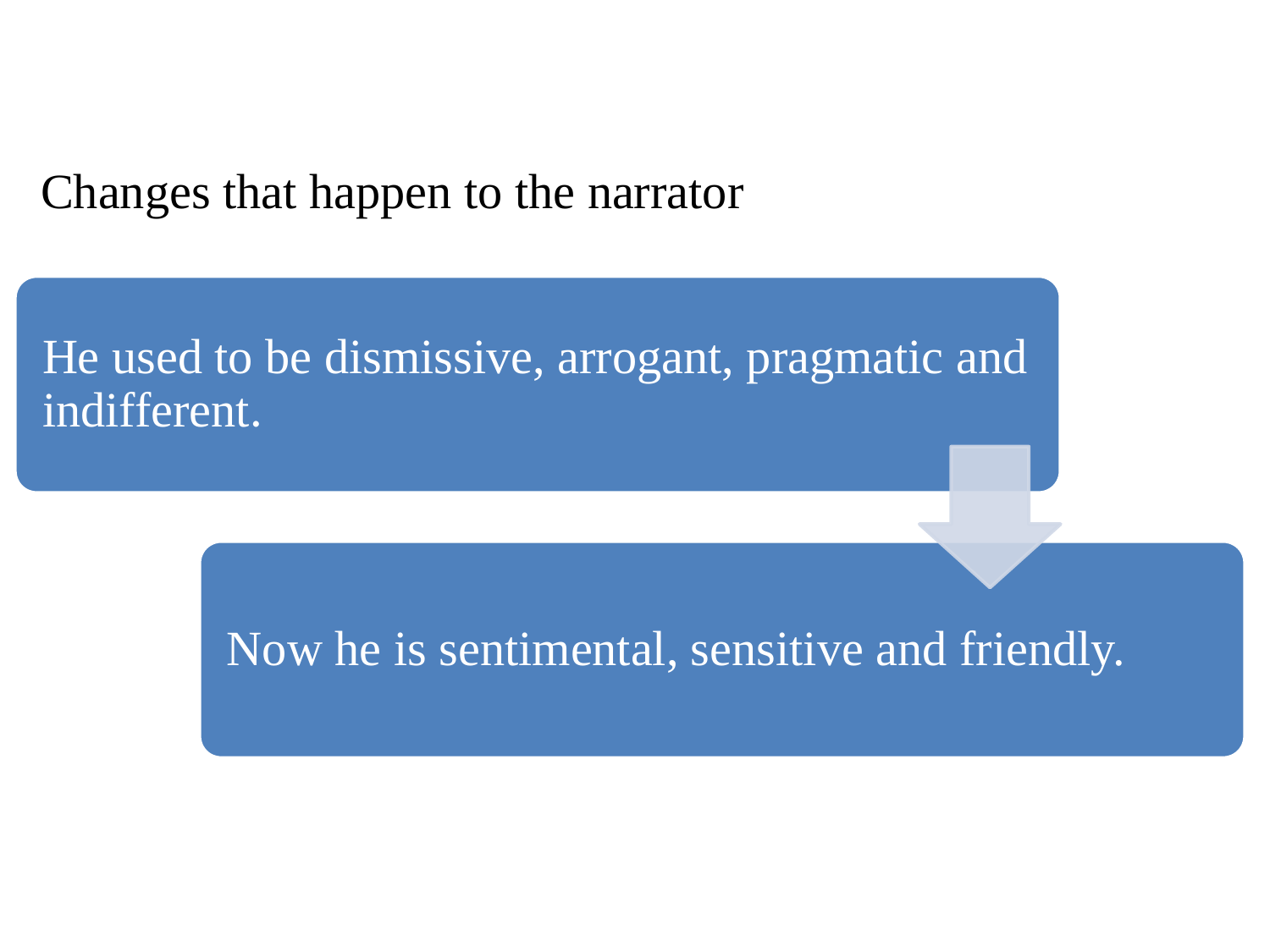

Changes that happen to the narrator
He used to be dismissive, arrogant, pragmatic and indifferent.
Now he is sentimental, sensitive and friendly.